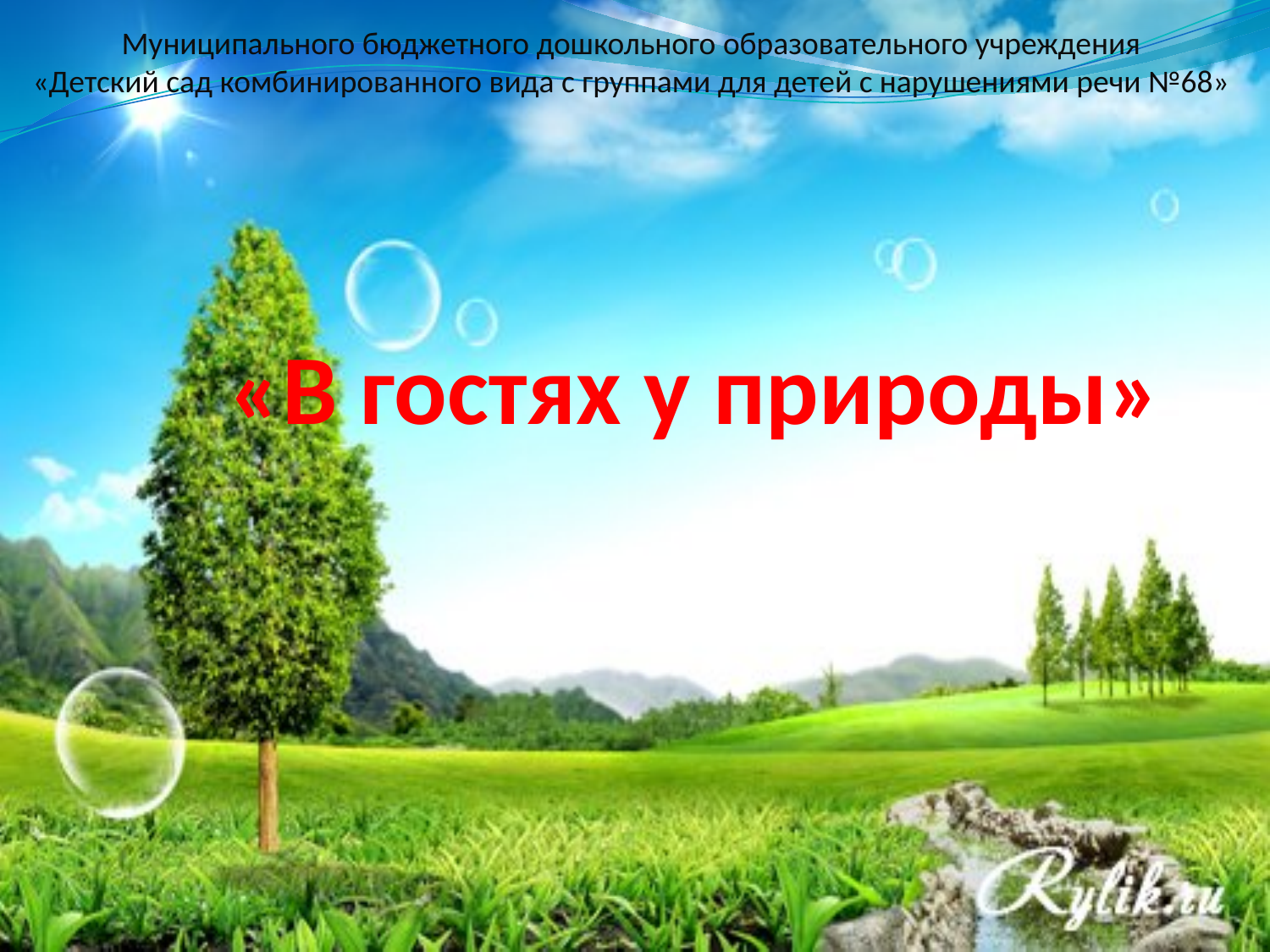

Муниципального бюджетного дошкольного образовательного учреждения
«Детский сад комбинированного вида с группами для детей с нарушениями речи №68»
# «В гостях у природы»